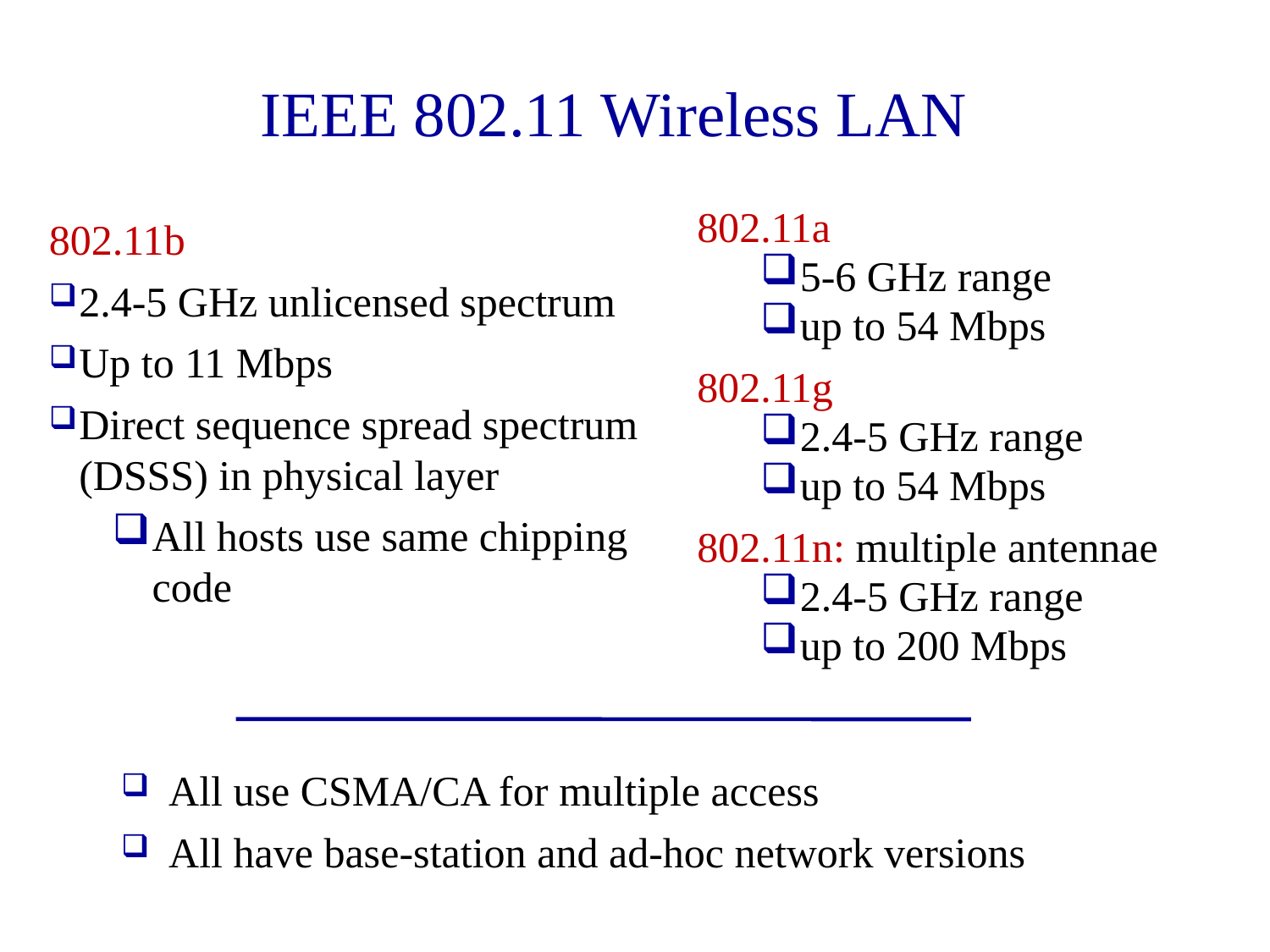

IEEE 802.11 Wireless LAN
802.11a
5-6 GHz range
up to 54 Mbps
802.11g
2.4-5 GHz range
up to 54 Mbps
802.11n: multiple antennae
2.4-5 GHz range
up to 200 Mbps
802.11b
2.4-5 GHz unlicensed spectrum
Up to 11 Mbps
Direct sequence spread spectrum (DSSS) in physical layer
All hosts use same chipping code

All use CSMA/CA for multiple access
All have base-station and ad-hoc network versions